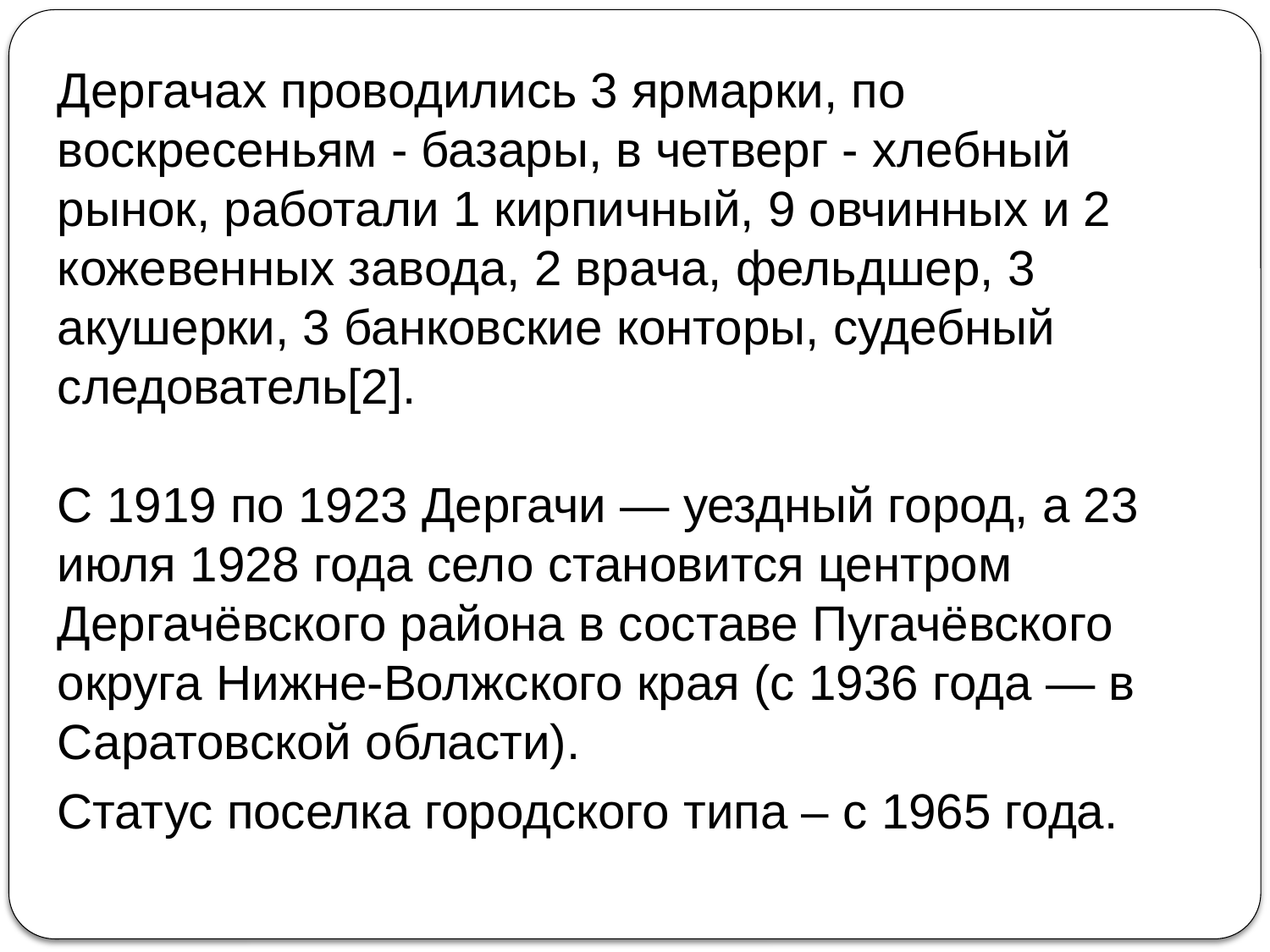

Дергачах проводились 3 ярмарки, по воскресеньям - базары, в четверг - хлебный рынок, работали 1 кирпичный, 9 овчинных и 2 кожевенных завода, 2 врача, фельдшер, 3 акушерки, 3 банковские конторы, судебный следователь[2].
С 1919 по 1923 Дергачи — уездный город, а 23 июля 1928 года село становится центром Дергачёвского района в составе Пугачёвского округа Нижне-Волжского края (с 1936 года — в Саратовской области).
Статус поселка городского типа – с 1965 года.